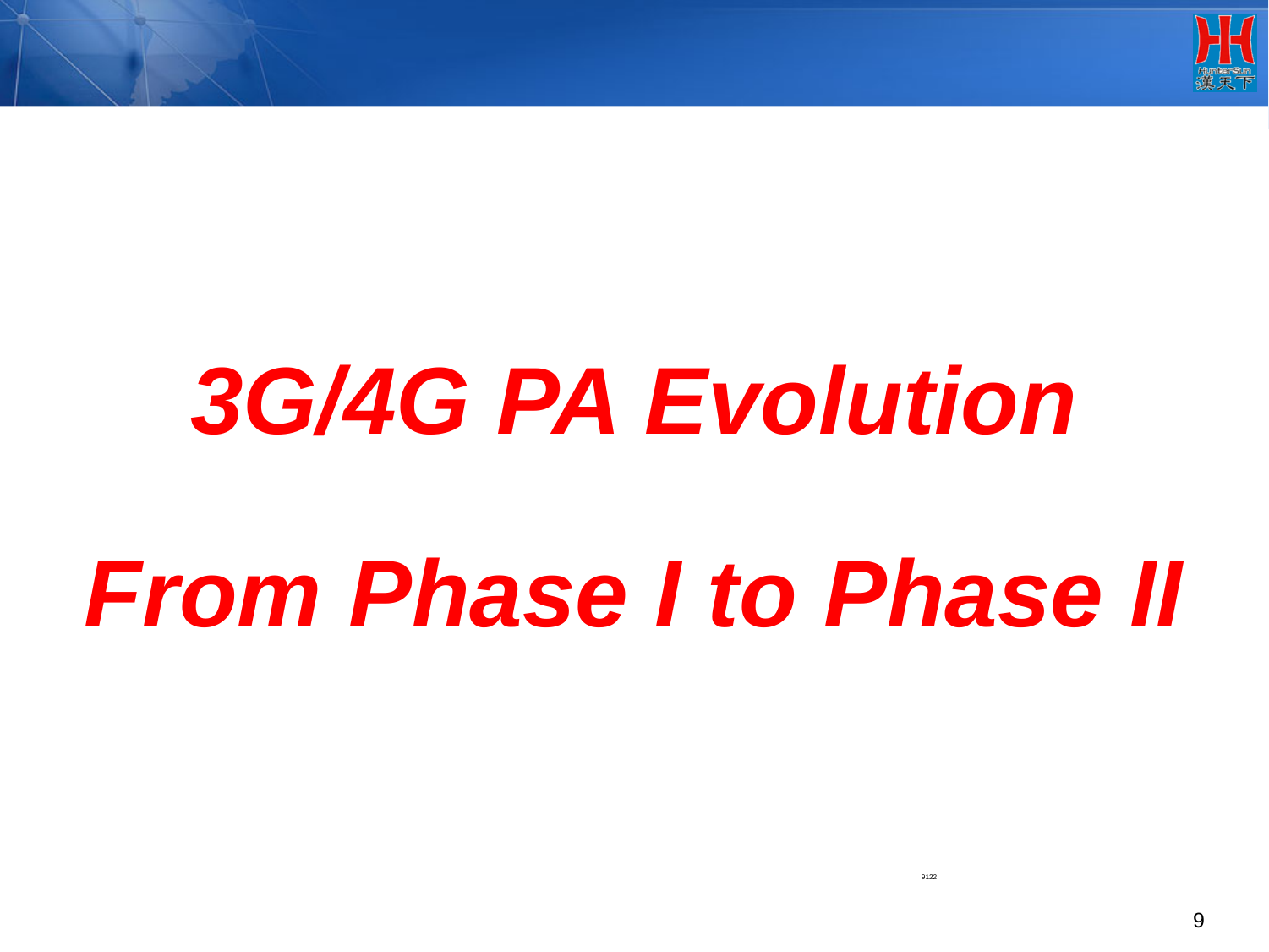

3G/4G PA Evolution
From Phase I to Phase II
9122
9